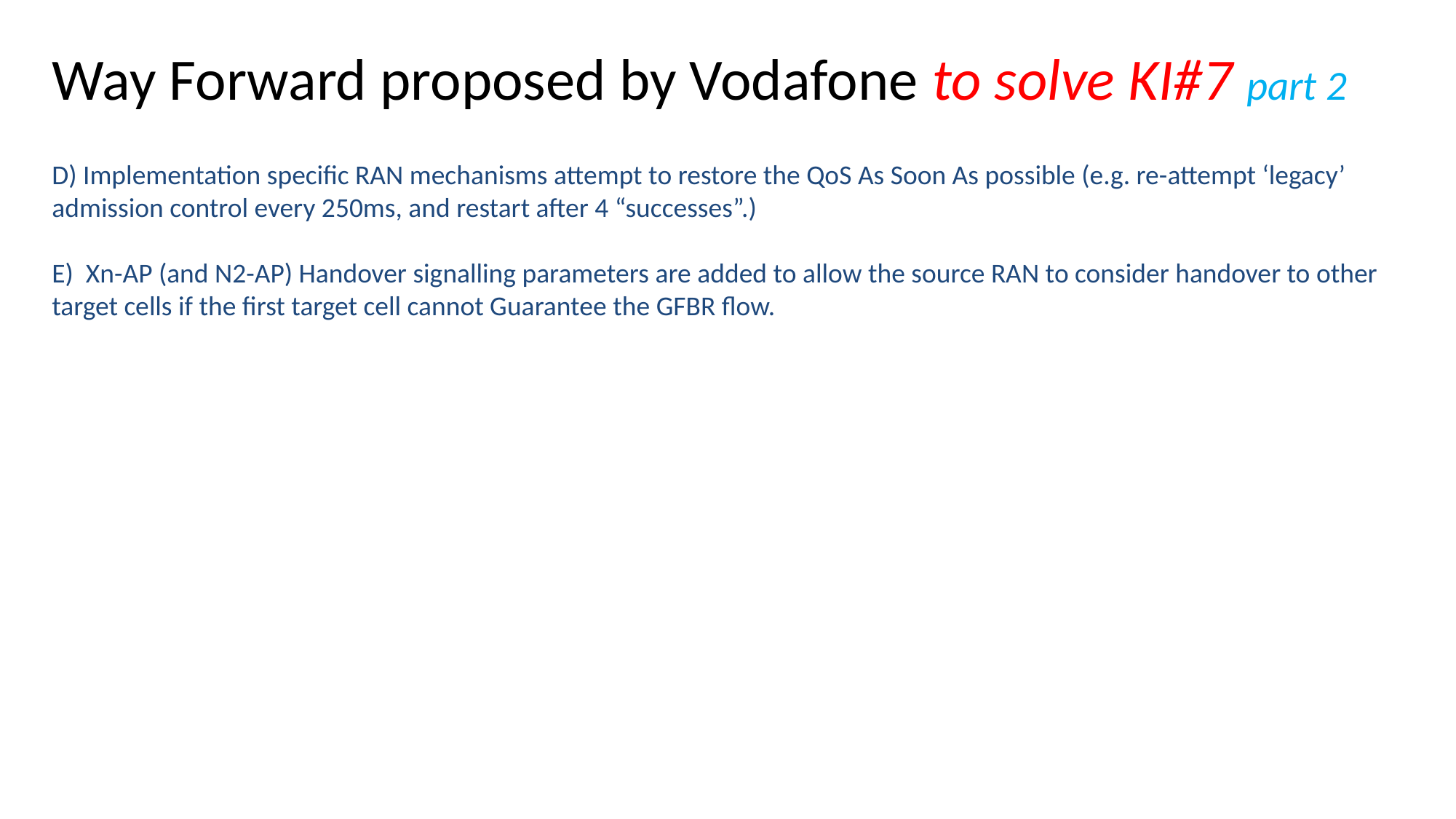

# Way Forward proposed by Vodafone to solve KI#7 part 2

D) Implementation specific RAN mechanisms attempt to restore the QoS As Soon As possible (e.g. re-attempt ‘legacy’ admission control every 250ms, and restart after 4 “successes”.)

E)  Xn-AP (and N2-AP) Handover signalling parameters are added to allow the source RAN to consider handover to other target cells if the first target cell cannot Guarantee the GFBR flow.